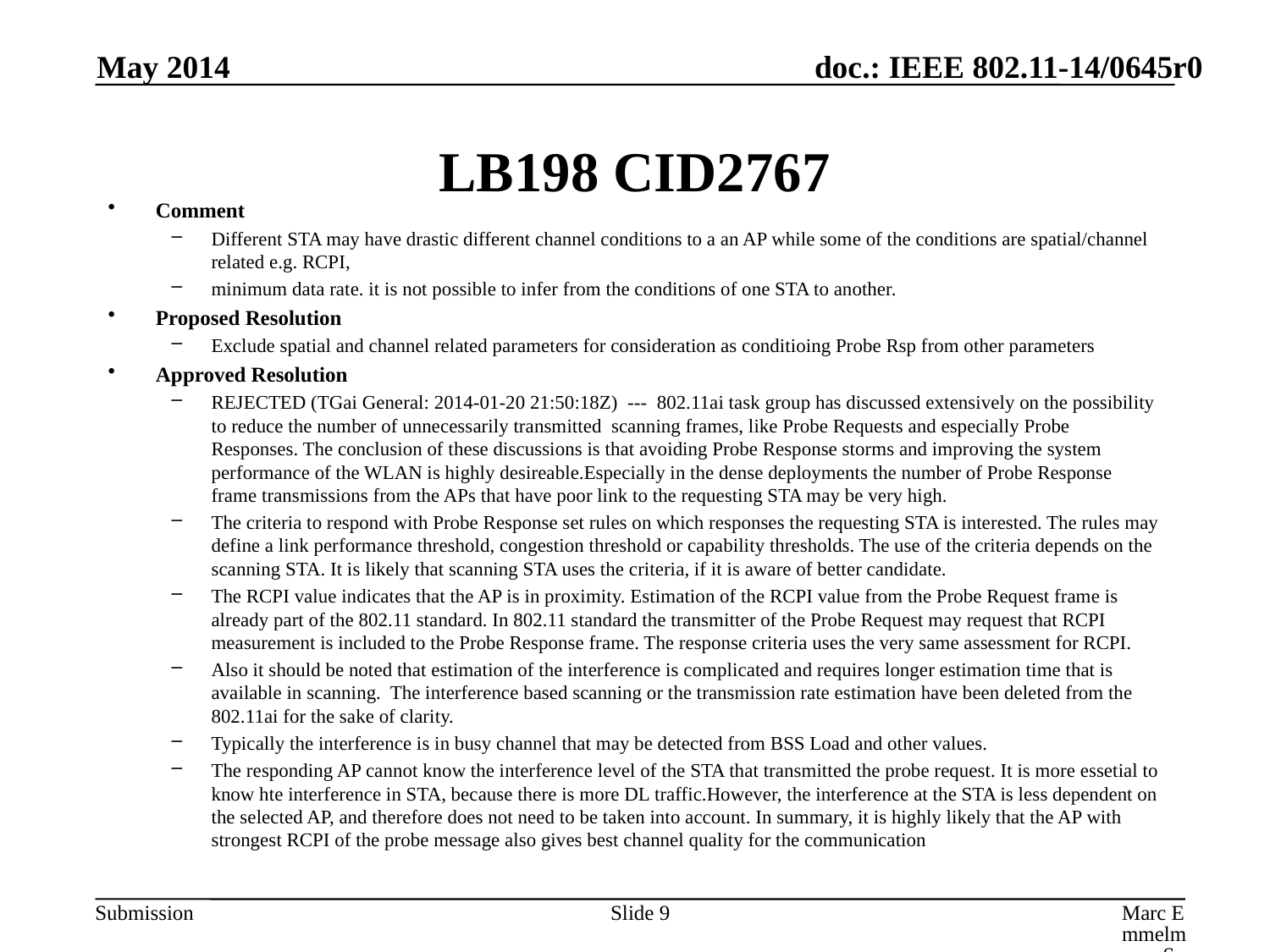

May 2014
# LB198 CID2767
Comment
Different STA may have drastic different channel conditions to a an AP while some of the conditions are spatial/channel related e.g. RCPI,
minimum data rate. it is not possible to infer from the conditions of one STA to another.
Proposed Resolution
Exclude spatial and channel related parameters for consideration as conditioing Probe Rsp from other parameters
Approved Resolution
REJECTED (TGai General: 2014-01-20 21:50:18Z)  ---  802.11ai task group has discussed extensively on the possibility to reduce the number of unnecessarily transmitted  scanning frames, like Probe Requests and especially Probe Responses. The conclusion of these discussions is that avoiding Probe Response storms and improving the system performance of the WLAN is highly desireable.Especially in the dense deployments the number of Probe Response frame transmissions from the APs that have poor link to the requesting STA may be very high.
The criteria to respond with Probe Response set rules on which responses the requesting STA is interested. The rules may define a link performance threshold, congestion threshold or capability thresholds. The use of the criteria depends on the scanning STA. It is likely that scanning STA uses the criteria, if it is aware of better candidate.
The RCPI value indicates that the AP is in proximity. Estimation of the RCPI value from the Probe Request frame is already part of the 802.11 standard. In 802.11 standard the transmitter of the Probe Request may request that RCPI measurement is included to the Probe Response frame. The response criteria uses the very same assessment for RCPI.
Also it should be noted that estimation of the interference is complicated and requires longer estimation time that is available in scanning.  The interference based scanning or the transmission rate estimation have been deleted from the 802.11ai for the sake of clarity.
Typically the interference is in busy channel that may be detected from BSS Load and other values.
The responding AP cannot know the interference level of the STA that transmitted the probe request. It is more essetial to know hte interference in STA, because there is more DL traffic.However, the interference at the STA is less dependent on the selected AP, and therefore does not need to be taken into account. In summary, it is highly likely that the AP with strongest RCPI of the probe message also gives best channel quality for the communication

Slide 9
Marc Emmelmann, Self